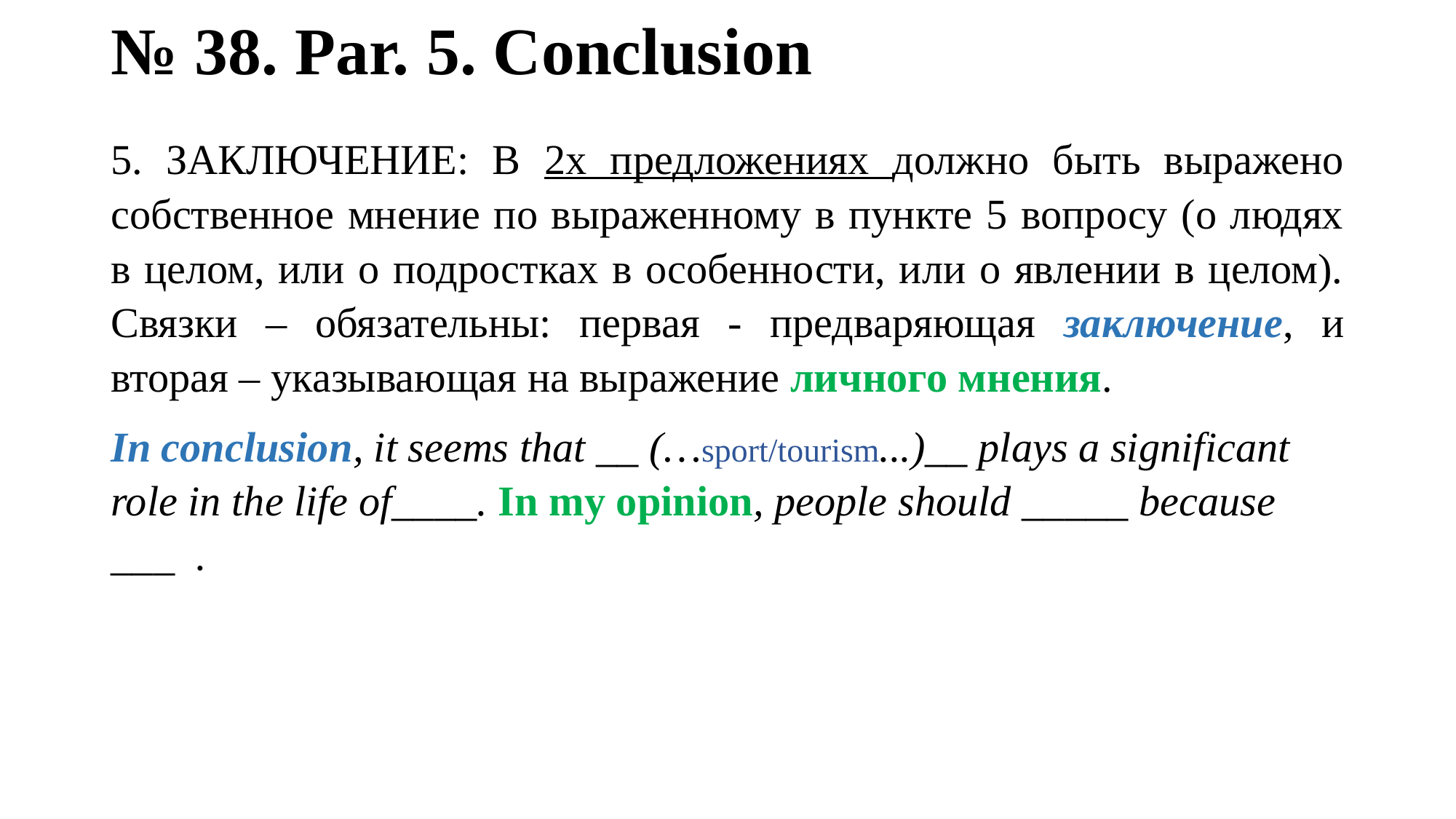

# № 38. Par. 5. Conclusion
5. ЗАКЛЮЧЕНИЕ: В 2х предложениях должно быть выражено собственное мнение по выраженному в пункте 5 вопросу (о людях в целом, или о подростках в особенности, или о явлении в целом). Связки – обязательны: первая - предваряющая заключение, и вторая – указывающая на выражение личного мнения.
In conclusion, it seems that __ (…sport/tourism...)__ plays a significant role in the life of____. In my opinion, people should _____ because ___  .